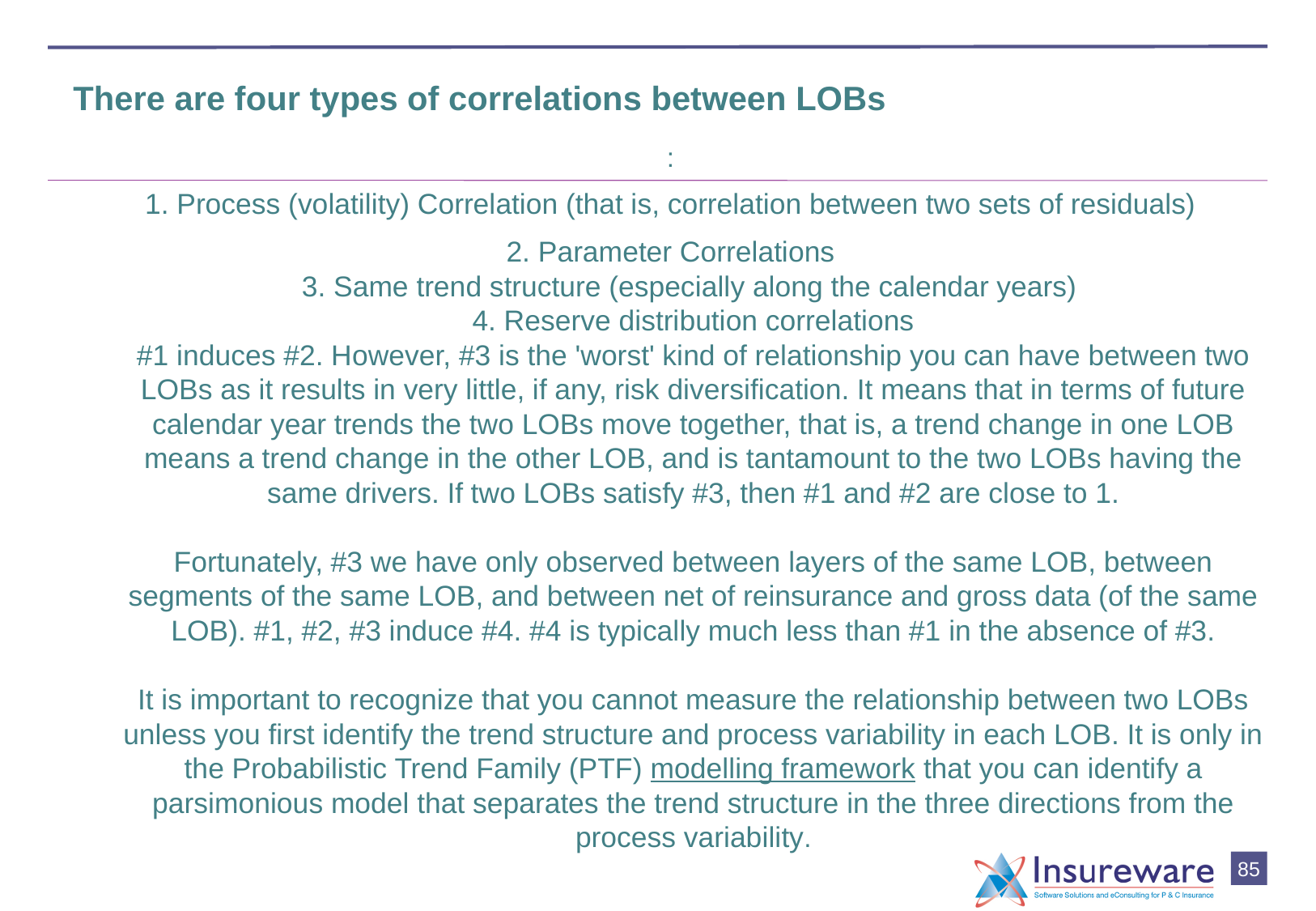

# There are four types of correlations between LOBs
:
1. Process (volatility) Correlation (that is, correlation between two sets of residuals)
2. Parameter Correlations
3. Same trend structure (especially along the calendar years)
4. Reserve distribution correlations
#1 induces #2. However, #3 is the 'worst' kind of relationship you can have between two LOBs as it results in very little, if any, risk diversification. It means that in terms of future calendar year trends the two LOBs move together, that is, a trend change in one LOB means a trend change in the other LOB, and is tantamount to the two LOBs having the same drivers. If two LOBs satisfy #3, then #1 and #2 are close to 1.
Fortunately, #3 we have only observed between layers of the same LOB, between segments of the same LOB, and between net of reinsurance and gross data (of the same LOB). #1, #2, #3 induce #4. #4 is typically much less than #1 in the absence of #3.
It is important to recognize that you cannot measure the relationship between two LOBs unless you first identify the trend structure and process variability in each LOB. It is only in the Probabilistic Trend Family (PTF) modelling framework that you can identify a parsimonious model that separates the trend structure in the three directions from the process variability.
85